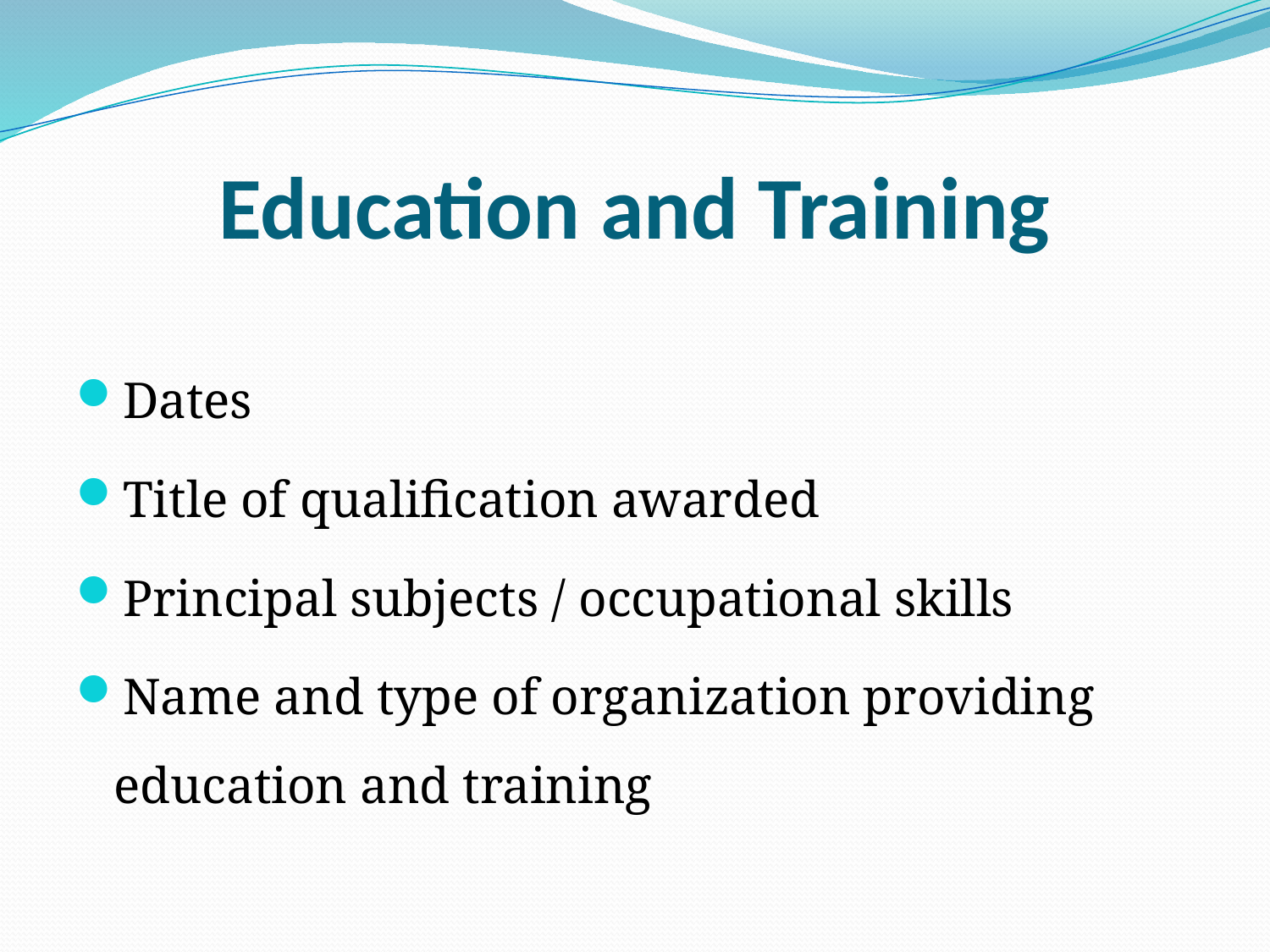

# Education and Training

Dates
Title of qualification awarded
Principal subjects / occupational skills
Name and type of organization providing education and training